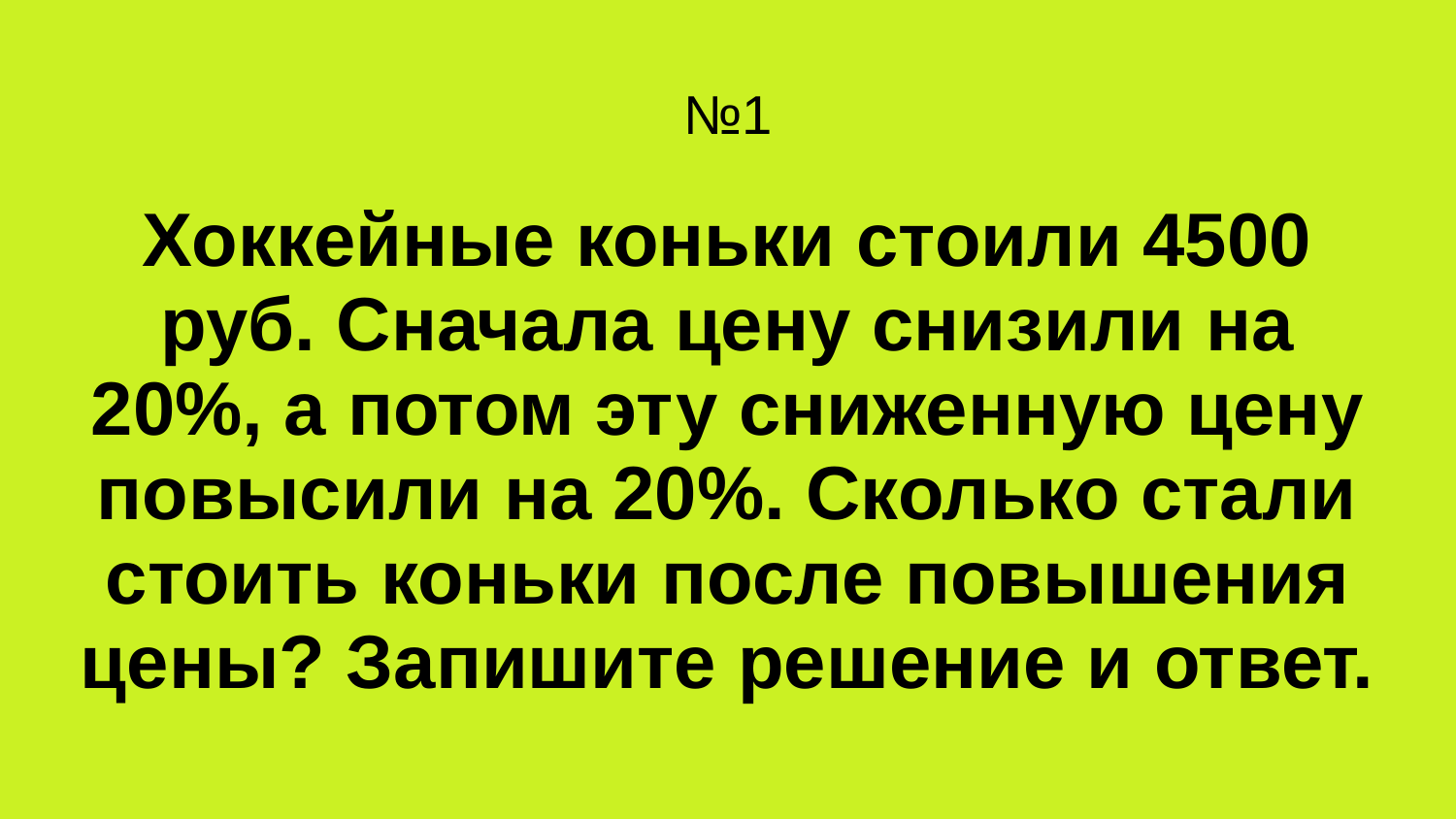

# №1
Хоккейные коньки стоили 4500 руб. Сначала цену снизили на 20%, а потом эту сниженную цену повысили на 20%. Сколько стали стоить коньки после повышения цены? Запишите решение и ответ.